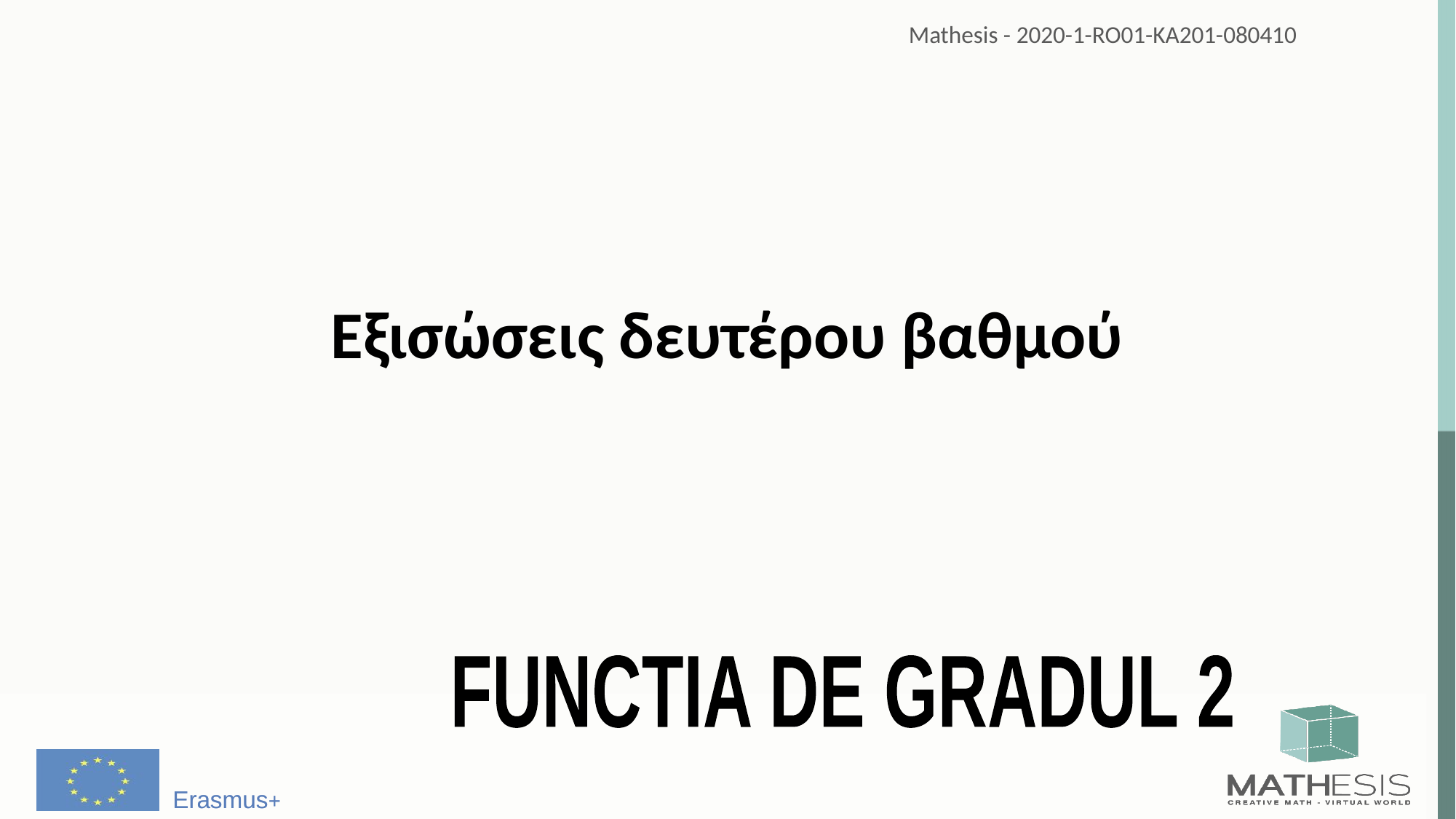

Εξισώσεις δευτέρου βαθμού

FUNCTIA DE GRADUL 2